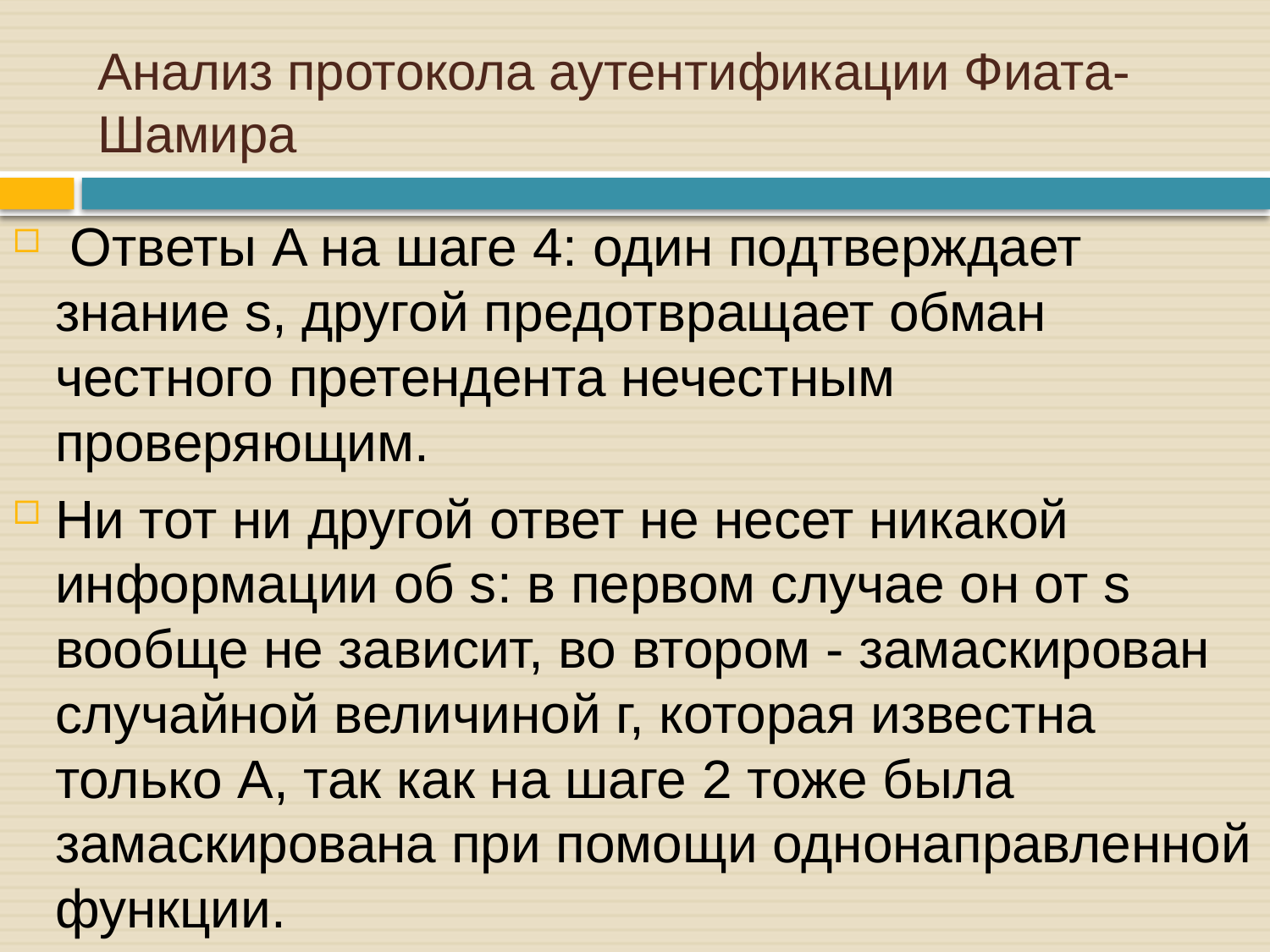

# Анализ протокола аутентификации Фиата-Шамира
 Ответы A на шаге 4: один подтверждает знание s, другой предотвращает обман честного претендента нечестным проверяющим.
Ни тот ни другой ответ не несет никакой информации об s: в первом случае он от s вообще не зависит, во втором - замаскирован случайной величиной г, которая известна только A, так как на шаге 2 тоже была замаскирована при помощи однонаправленной функции.